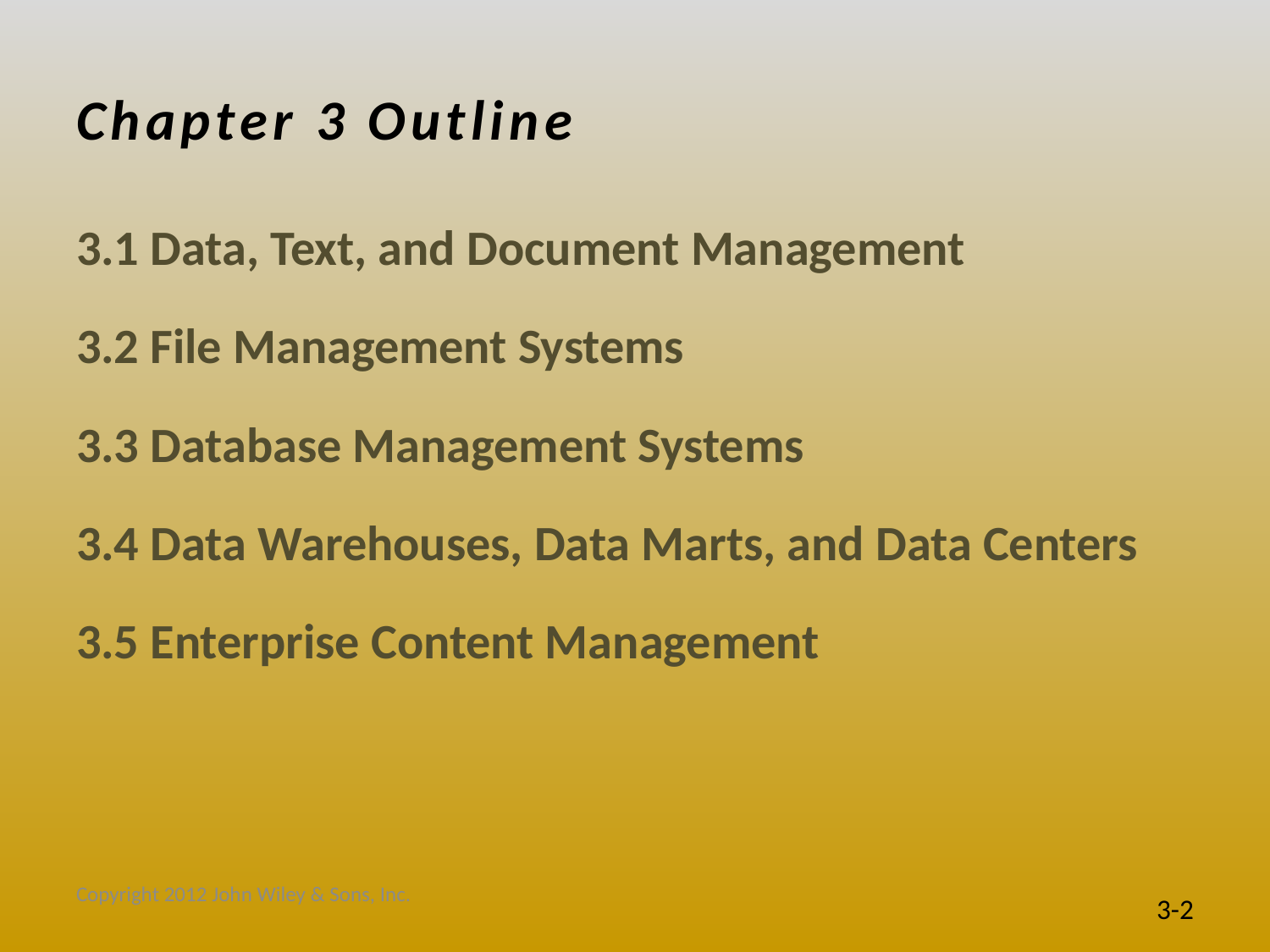

# Chapter 3 Outline
3.1 Data, Text, and Document Management
3.2 File Management Systems
3.3 Database Management Systems
3.4 Data Warehouses, Data Marts, and Data Centers
3.5 Enterprise Content Management
Copyright 2012 John Wiley & Sons, Inc.
3-2